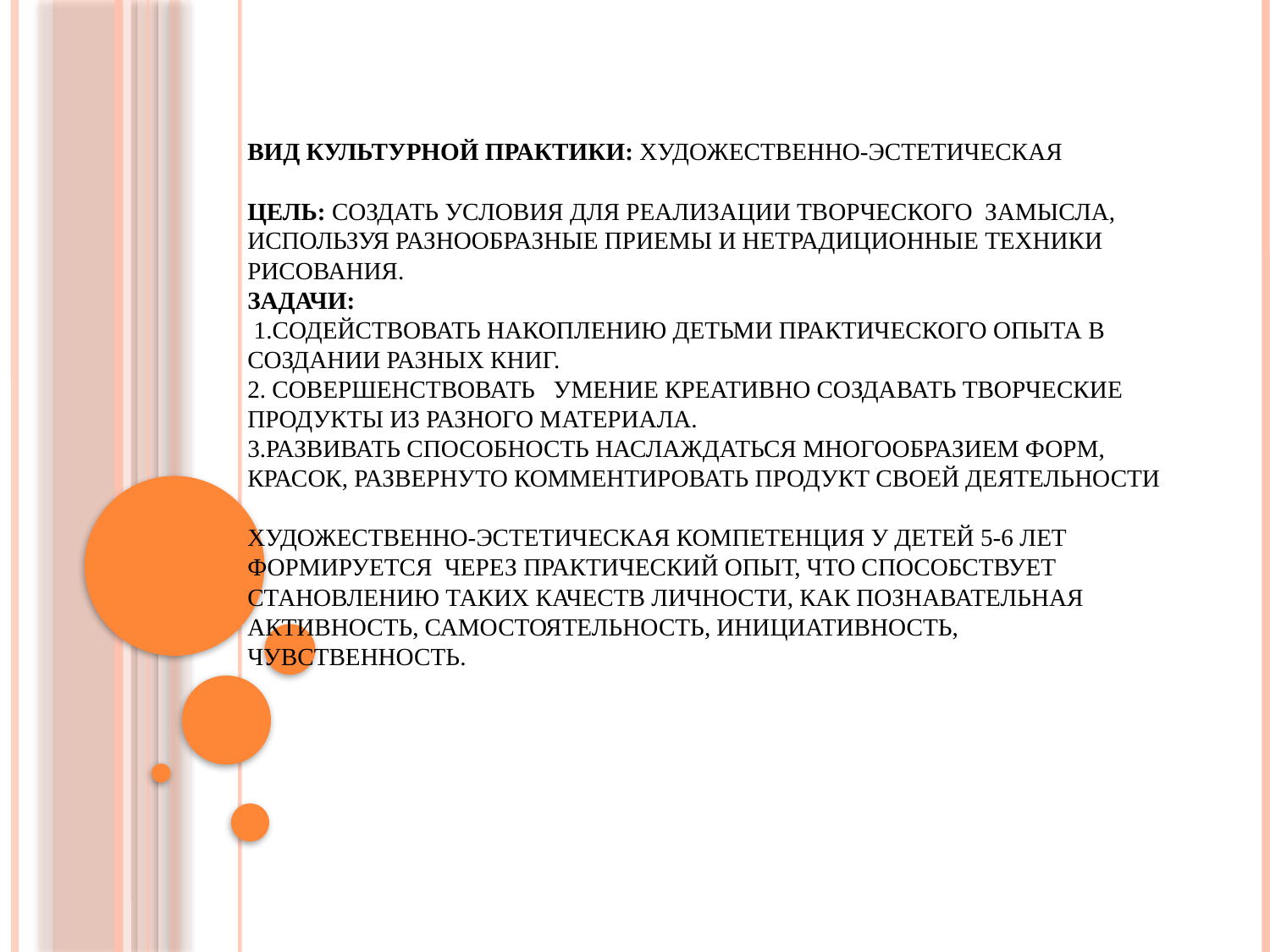

# Вид культурной практики: художественно-эстетическая Цель: Создать условия для реализации творческого  замысла, используя разнообразные приемы и нетрадиционные техники рисования. Задачи: 1.Содействовать накоплению детьми практического опыта в создании разных книг. 2. Совершенствовать   умение креативно создавать творческие продукты из разного материала. 3.Развивать способность наслаждаться многообразием форм, красок, развернуто комментировать продукт своей деятельности художественно-эстетическая компетенция у детей 5-6 лет формируется  через практический опыт, что способствует становлению таких качеств личности, как познавательная активность, самостоятельность, инициативность, чувственность.